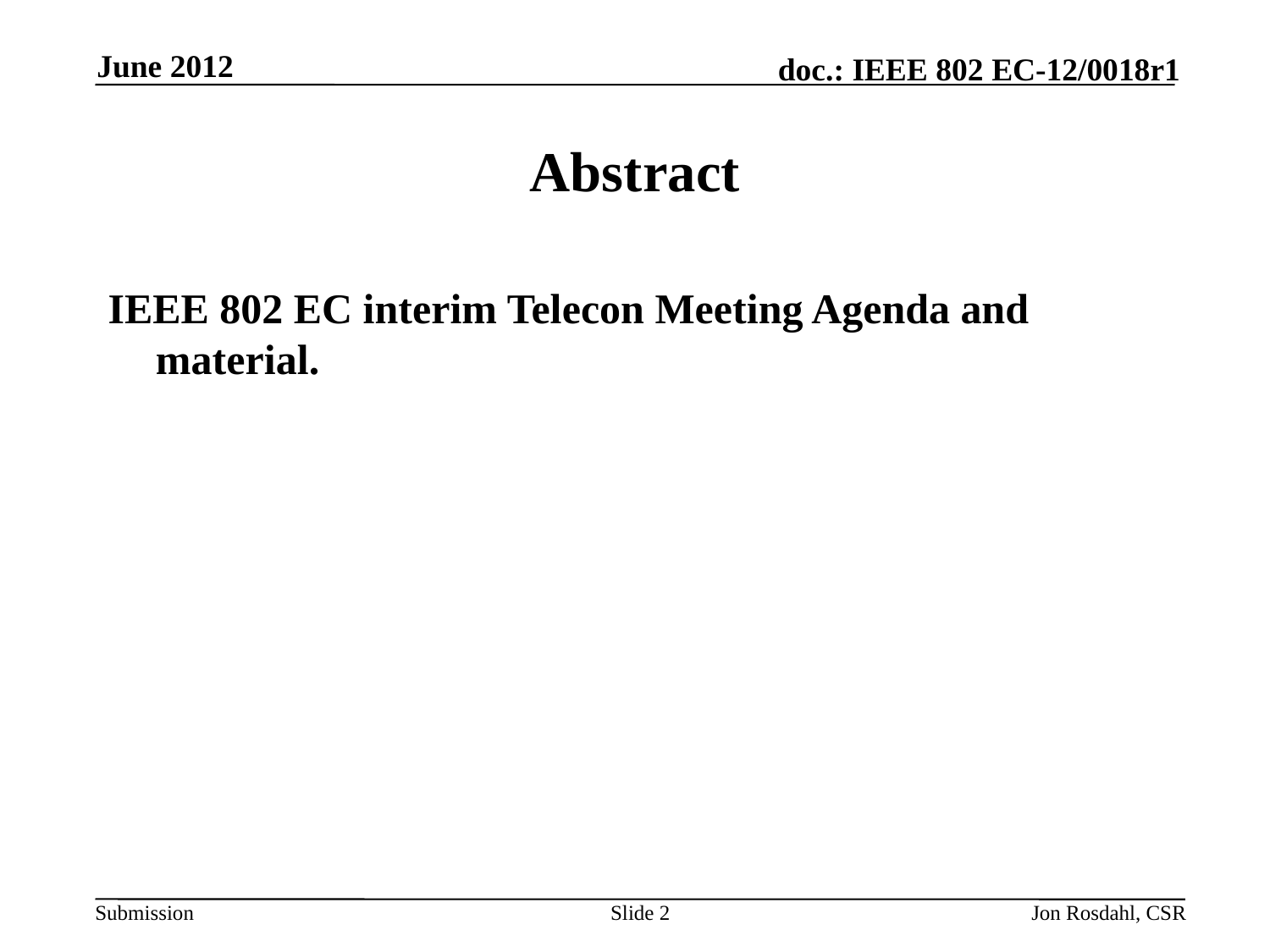

June 2012
# Abstract
IEEE 802 EC interim Telecon Meeting Agenda and material.
Slide 2
Jon Rosdahl, CSR